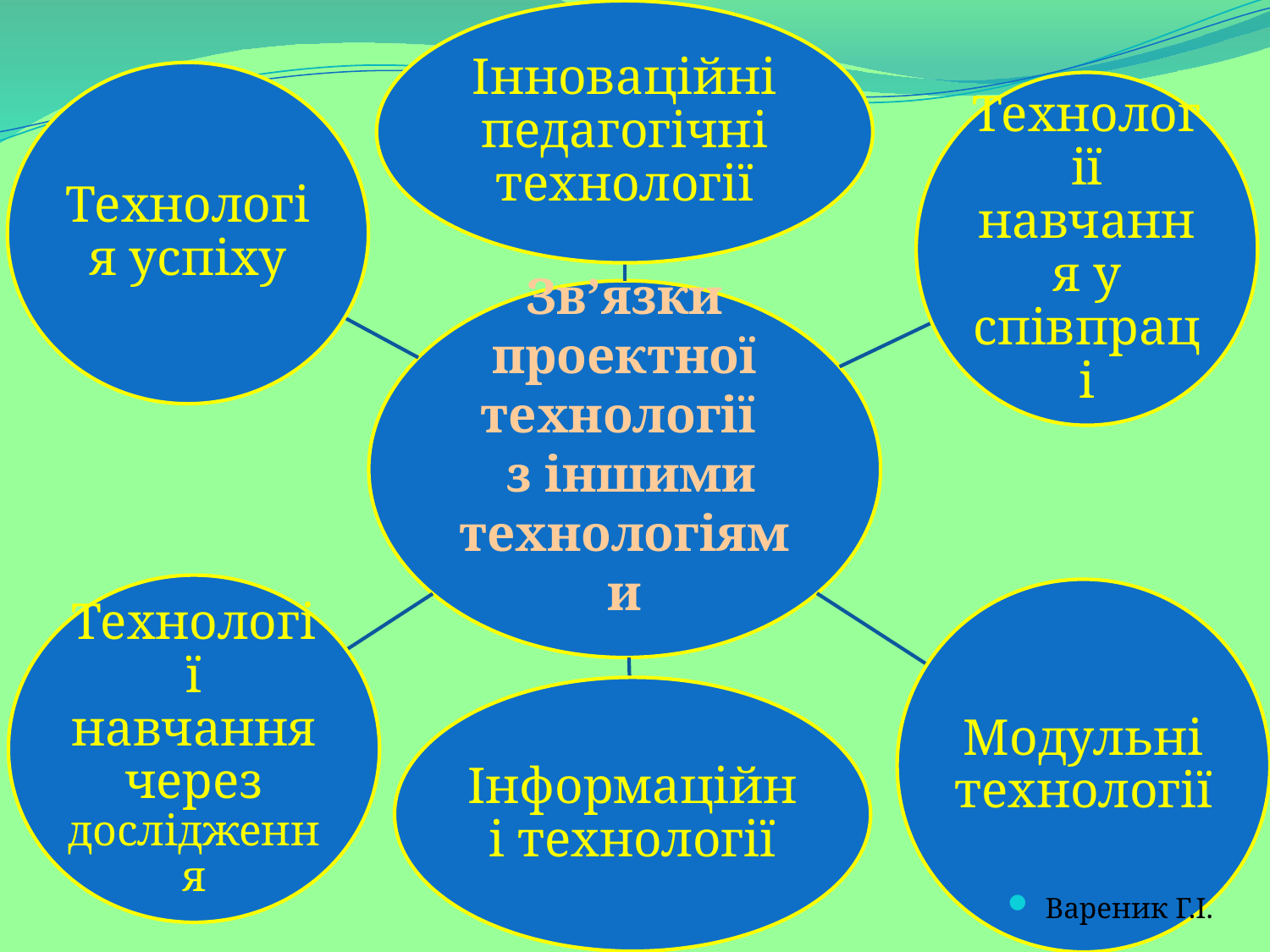

Зв’язки проектної технології
 з іншими технологіями

Інноваційні педагогічні технології

Технології навчання у співпраці

Модульні технології

Інформаційні технології

Технології навчання через дослідження

Технологія успіху
Вареник Г.І.